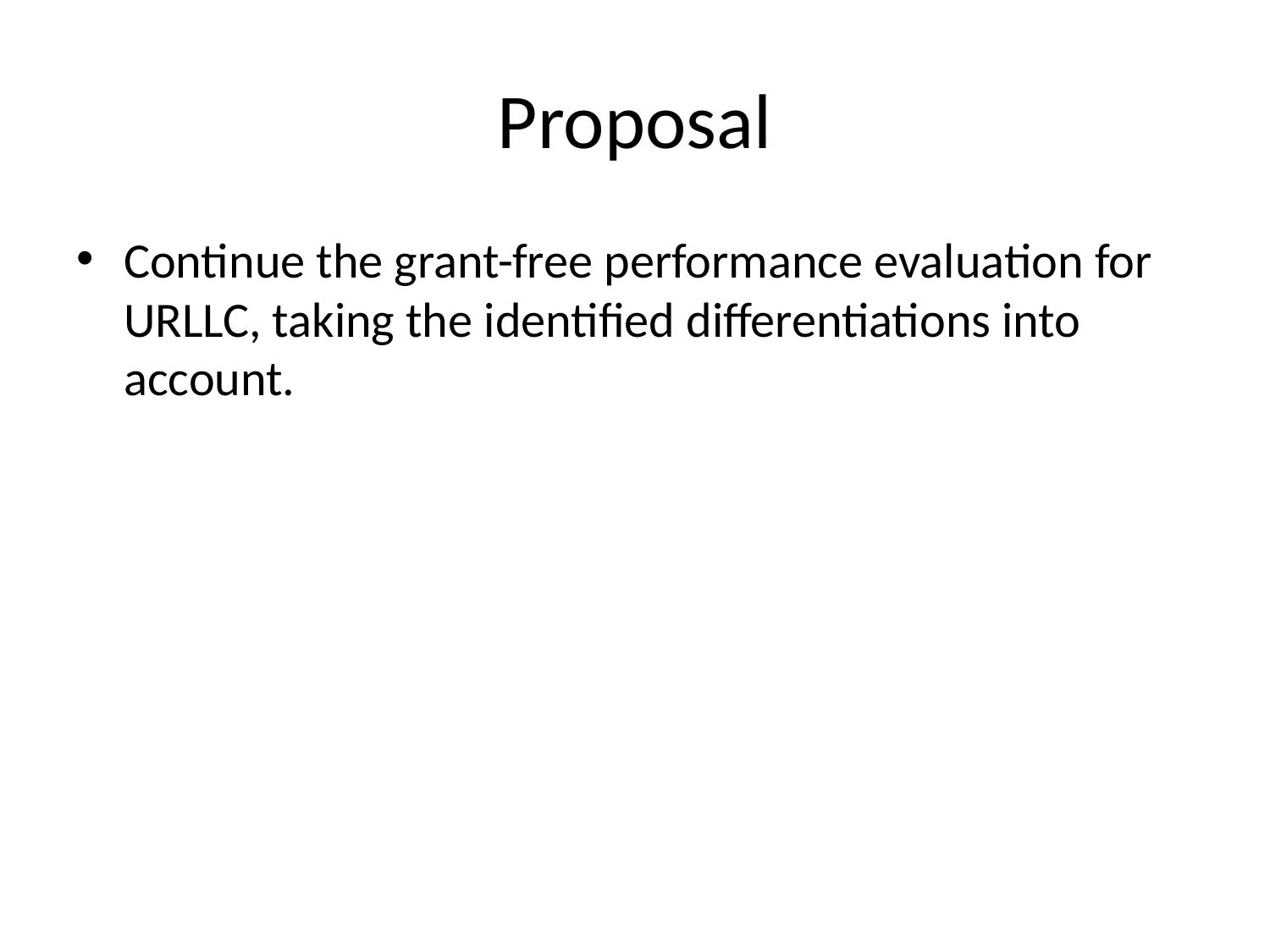

# Proposal
Continue the grant-free performance evaluation for URLLC, taking the identified differentiations into account.